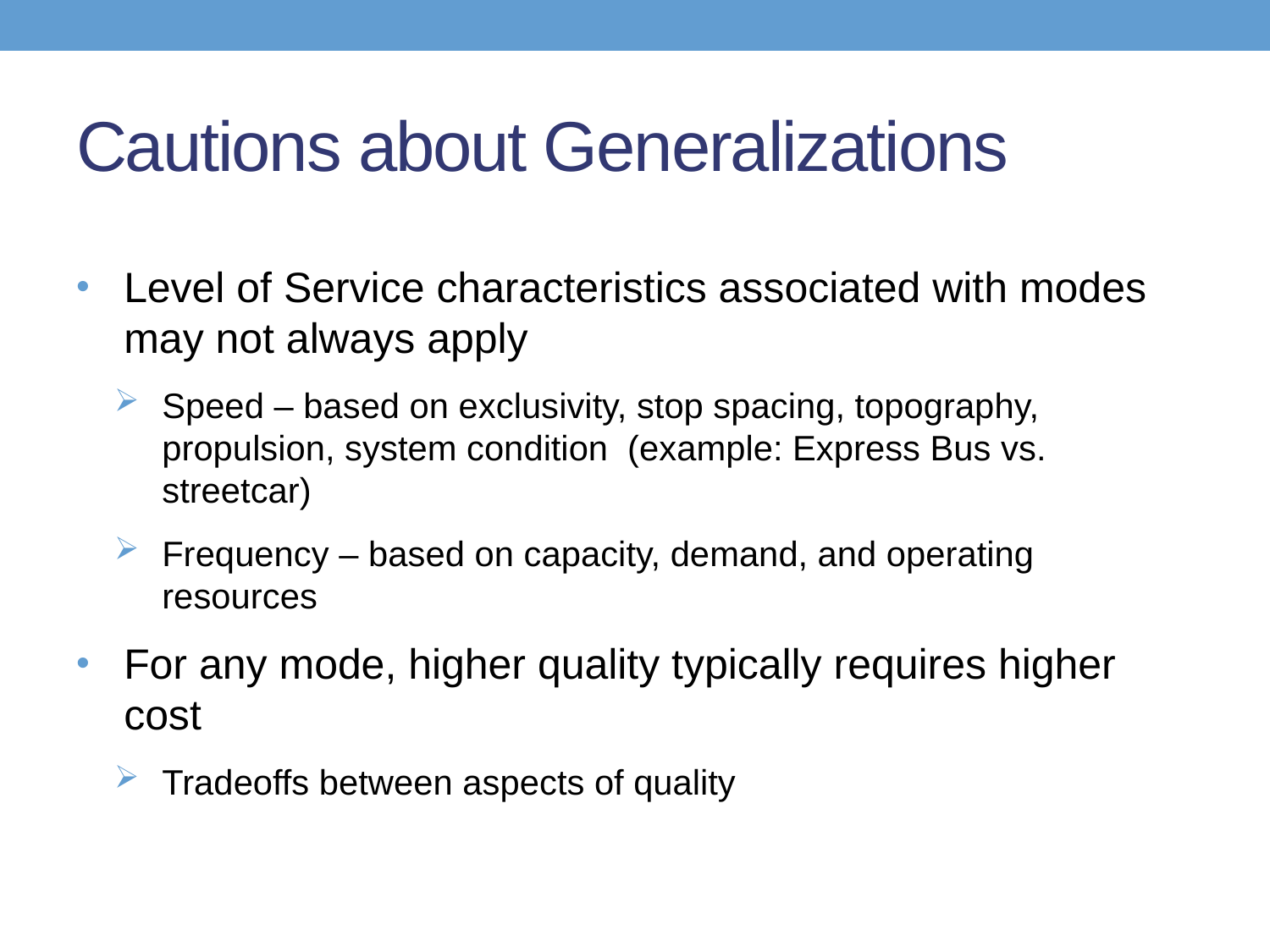

# Cautions about Generalizations
Level of Service characteristics associated with modes may not always apply
Speed – based on exclusivity, stop spacing, topography, propulsion, system condition  (example: Express Bus vs. streetcar)
Frequency – based on capacity, demand, and operating resources
For any mode, higher quality typically requires higher cost
Tradeoffs between aspects of quality